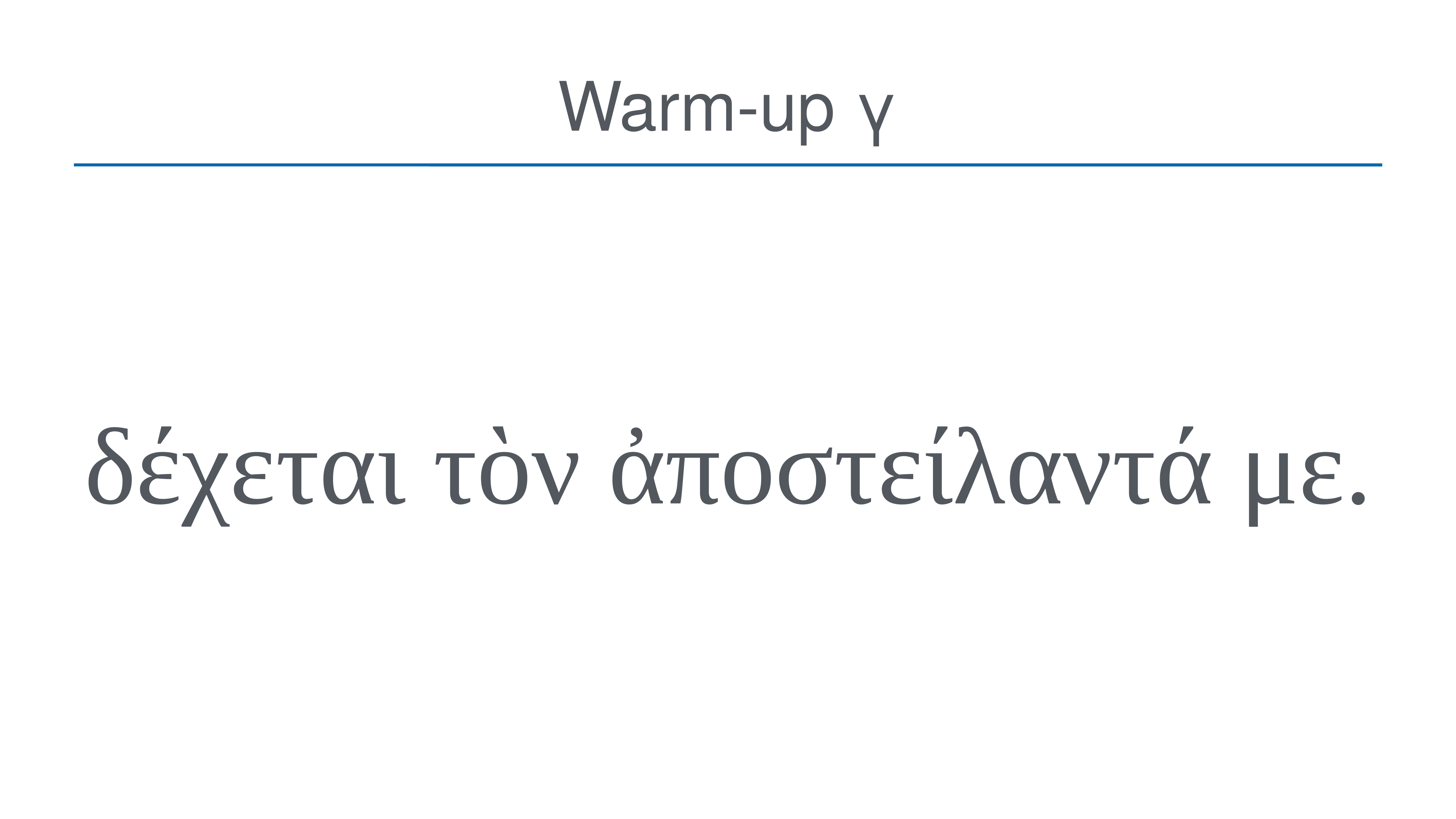

# Warm-up γ
δέχεται τὸν ἀποστείλαντά με.